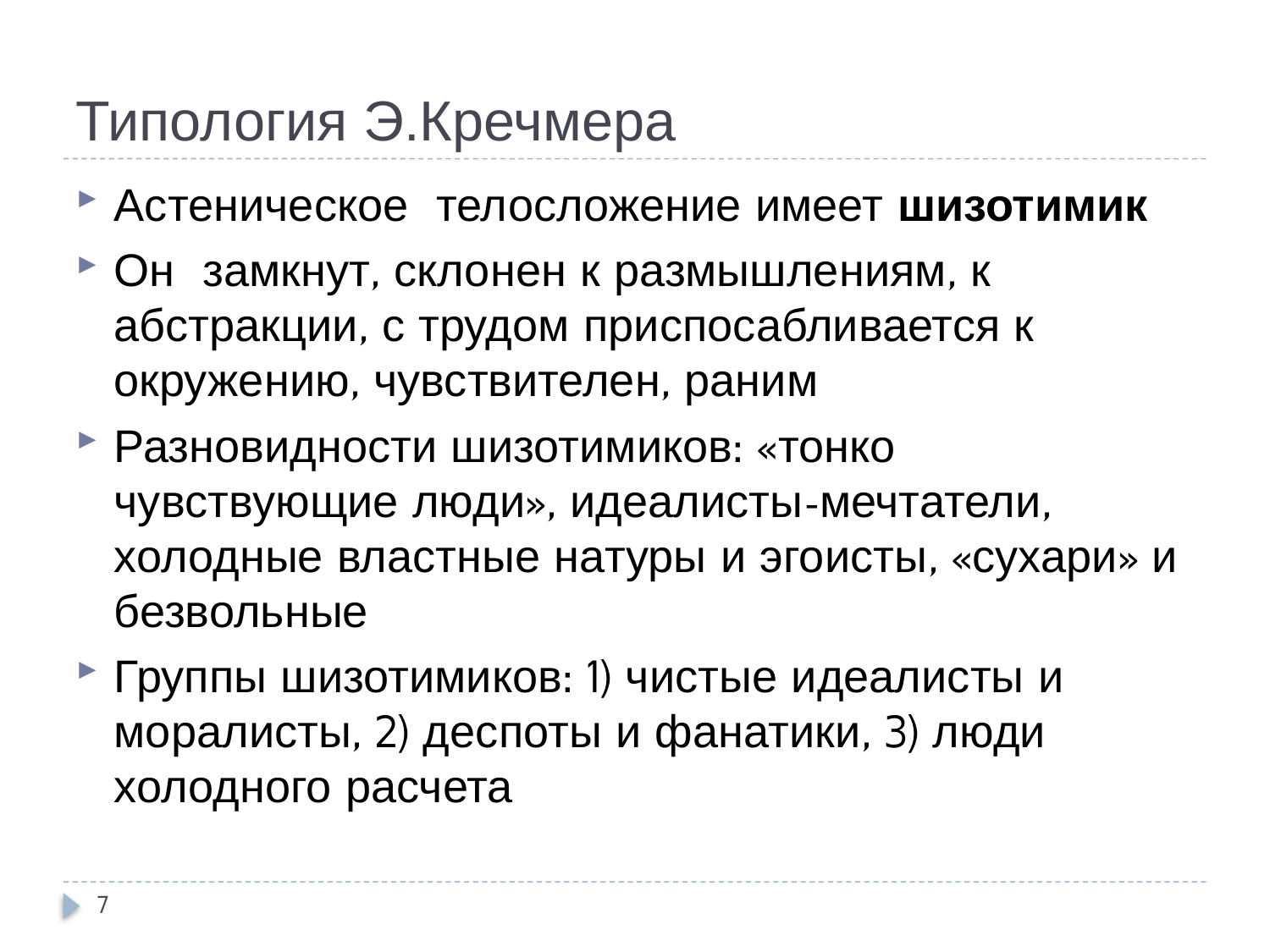

# Типология Э.Кречмера
Астеническое  телосложение имеет шизотимик
Он  замкнут, склонен к размышлениям, к абстракции, с трудом приспосабливается к окружению, чувствителен, раним
Разновидности шизотимиков: «тонко чувствующие люди», идеалисты-мечтатели, холодные властные натуры и эгоисты, «сухари» и безвольные
Группы шизотимиков: 1) чистые идеалисты и моралисты, 2) деспоты и фанатики, 3) люди холодного расчета

7